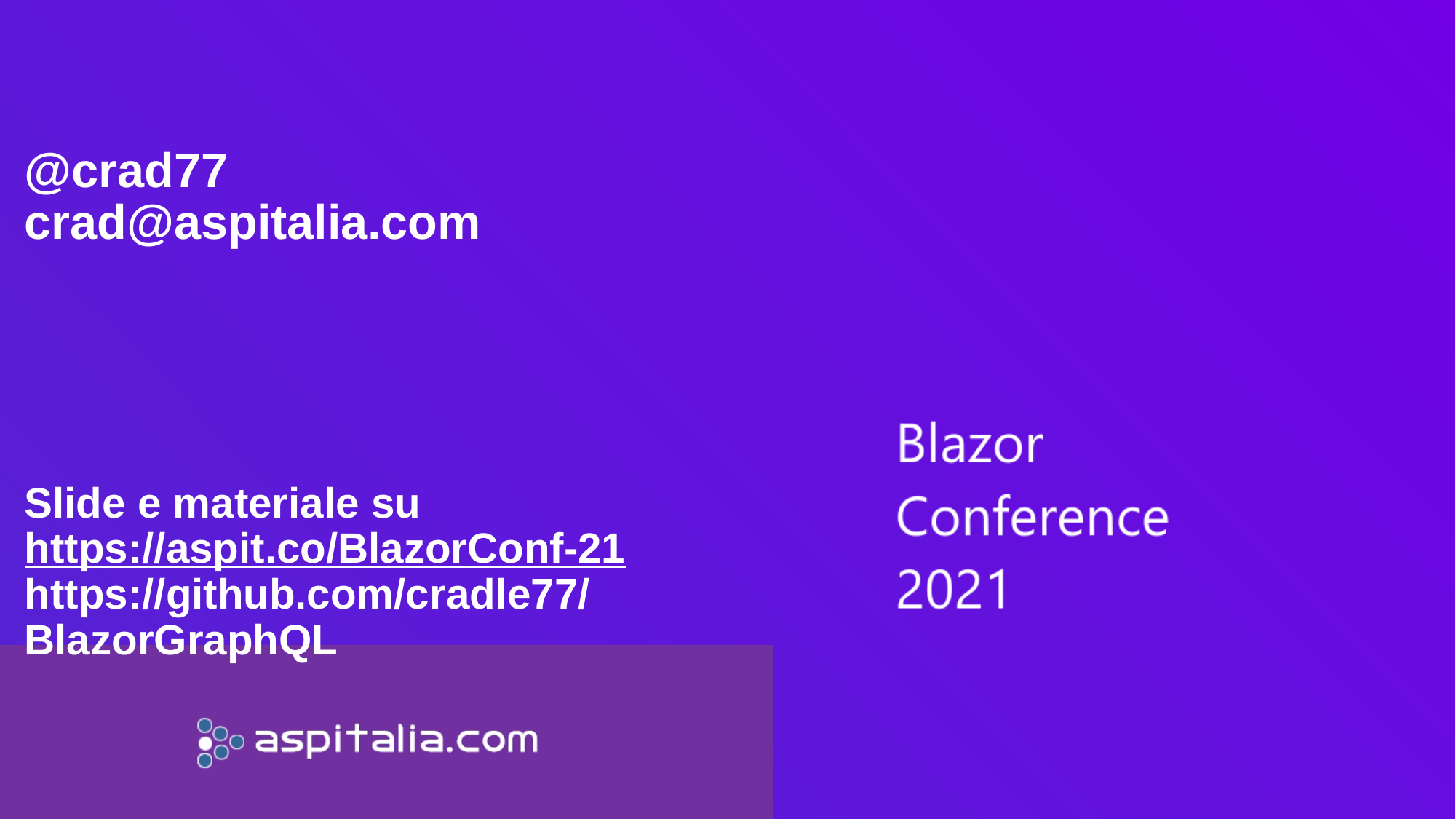

@crad77
crad@aspitalia.com
Slide e materiale su
https://aspit.co/BlazorConf-21
https://github.com/cradle77/BlazorGraphQL